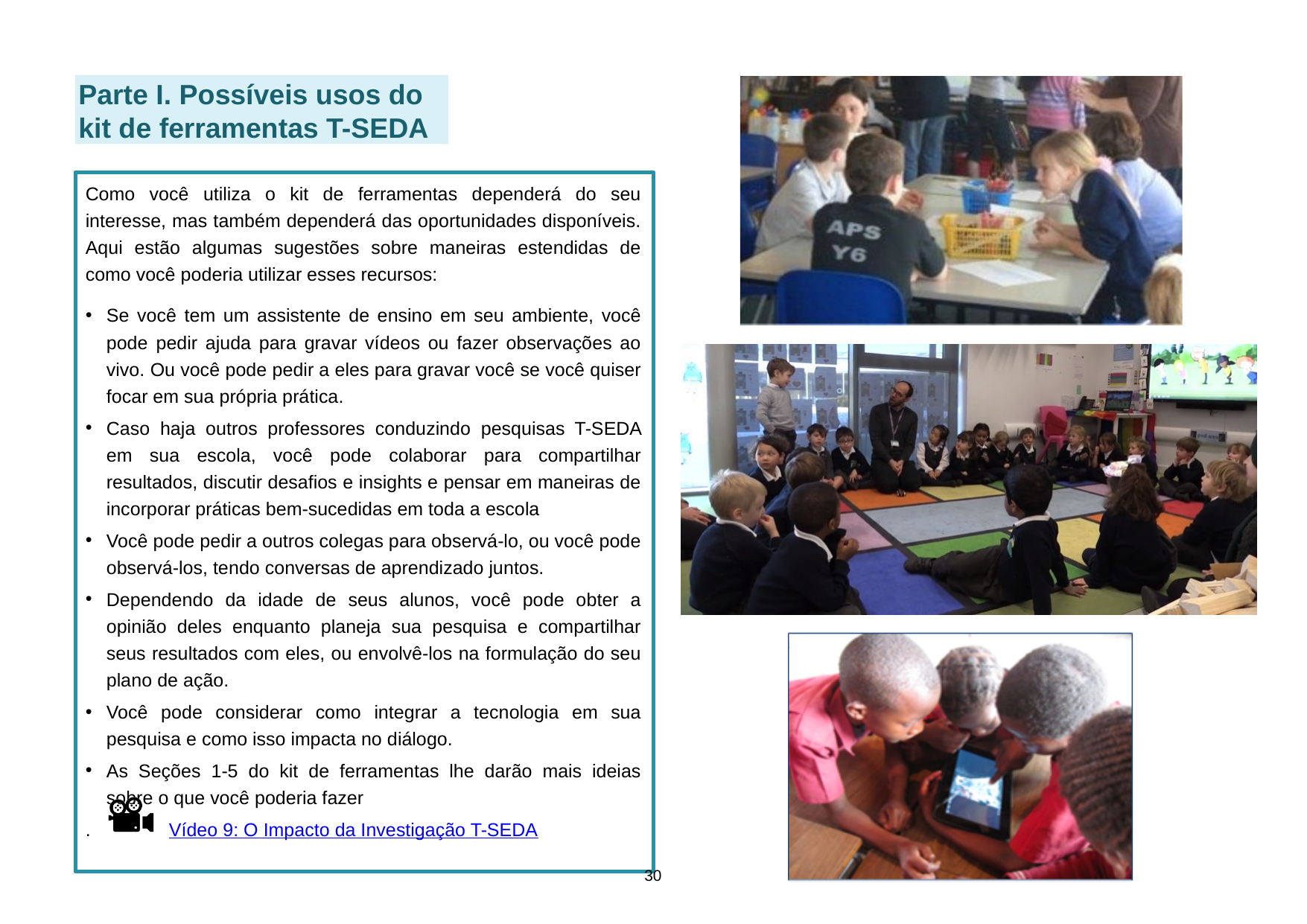

Parte I. Possíveis usos do kit de ferramentas T-SEDA

Como você utiliza o kit de ferramentas dependerá do seu interesse, mas também dependerá das oportunidades disponíveis. Aqui estão algumas sugestões sobre maneiras estendidas de como você poderia utilizar esses recursos:
Se você tem um assistente de ensino em seu ambiente, você pode pedir ajuda para gravar vídeos ou fazer observações ao vivo. Ou você pode pedir a eles para gravar você se você quiser focar em sua própria prática.
Caso haja outros professores conduzindo pesquisas T-SEDA em sua escola, você pode colaborar para compartilhar resultados, discutir desafios e insights e pensar em maneiras de incorporar práticas bem-sucedidas em toda a escola
Você pode pedir a outros colegas para observá-lo, ou você pode observá-los, tendo conversas de aprendizado juntos.
Dependendo da idade de seus alunos, você pode obter a opinião deles enquanto planeja sua pesquisa e compartilhar seus resultados com eles, ou envolvê-los na formulação do seu plano de ação.
Você pode considerar como integrar a tecnologia em sua pesquisa e como isso impacta no diálogo.
As Seções 1-5 do kit de ferramentas lhe darão mais ideias sobre o que você poderia fazer
.               Vídeo 9: O Impacto da Investigação T-SEDA

30